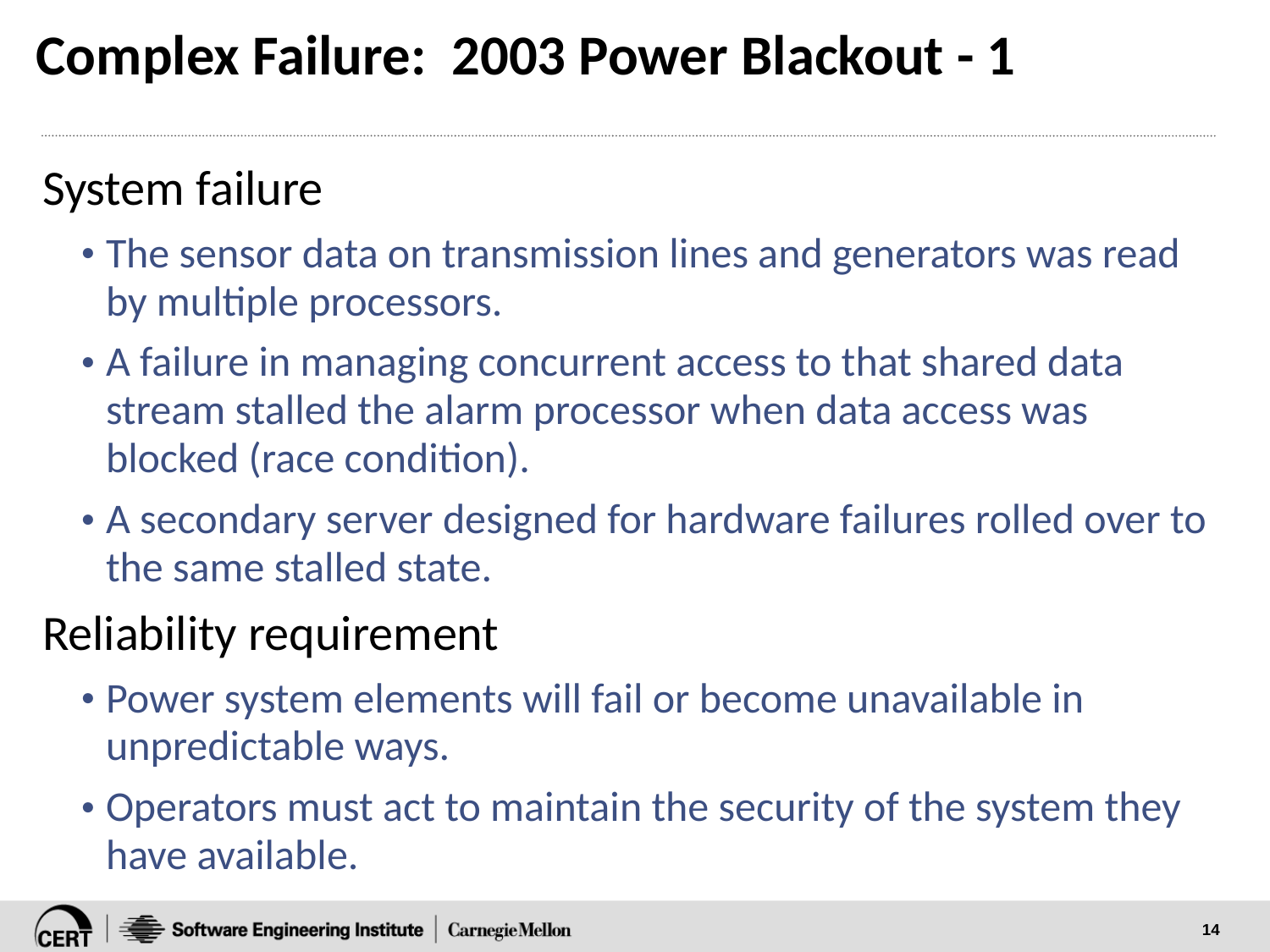

# Complex Failure:  2003 Power Blackout - 1
System failure
The sensor data on transmission lines and generators was read by multiple processors.
A failure in managing concurrent access to that shared data stream stalled the alarm processor when data access was blocked (race condition).
A secondary server designed for hardware failures rolled over to the same stalled state.
Reliability requirement
Power system elements will fail or become unavailable in unpredictable ways.
Operators must act to maintain the security of the system they have available.